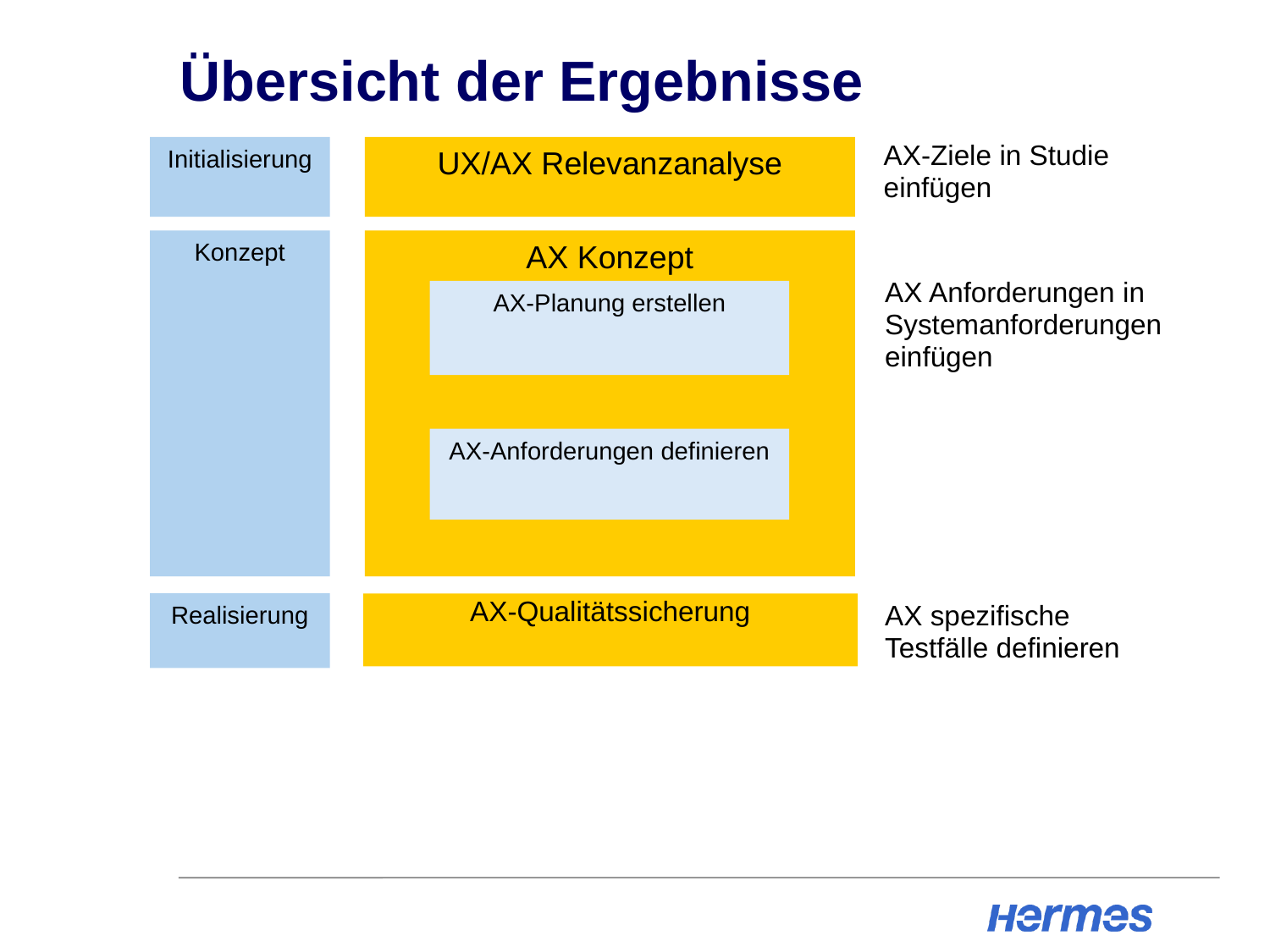

# Übersicht der Ergebnisse
Initialisierung
UX/AX Relevanzanalyse
AX-Ziele in Studie einfügen
AX Konzept
Konzept
AX Anforderungen in Systemanforderungen einfügen
AX-Planung erstellen

AX-Anforderungen definieren
Realisierung
AX-Qualitätssicherung
AX spezifische Testfälle definieren